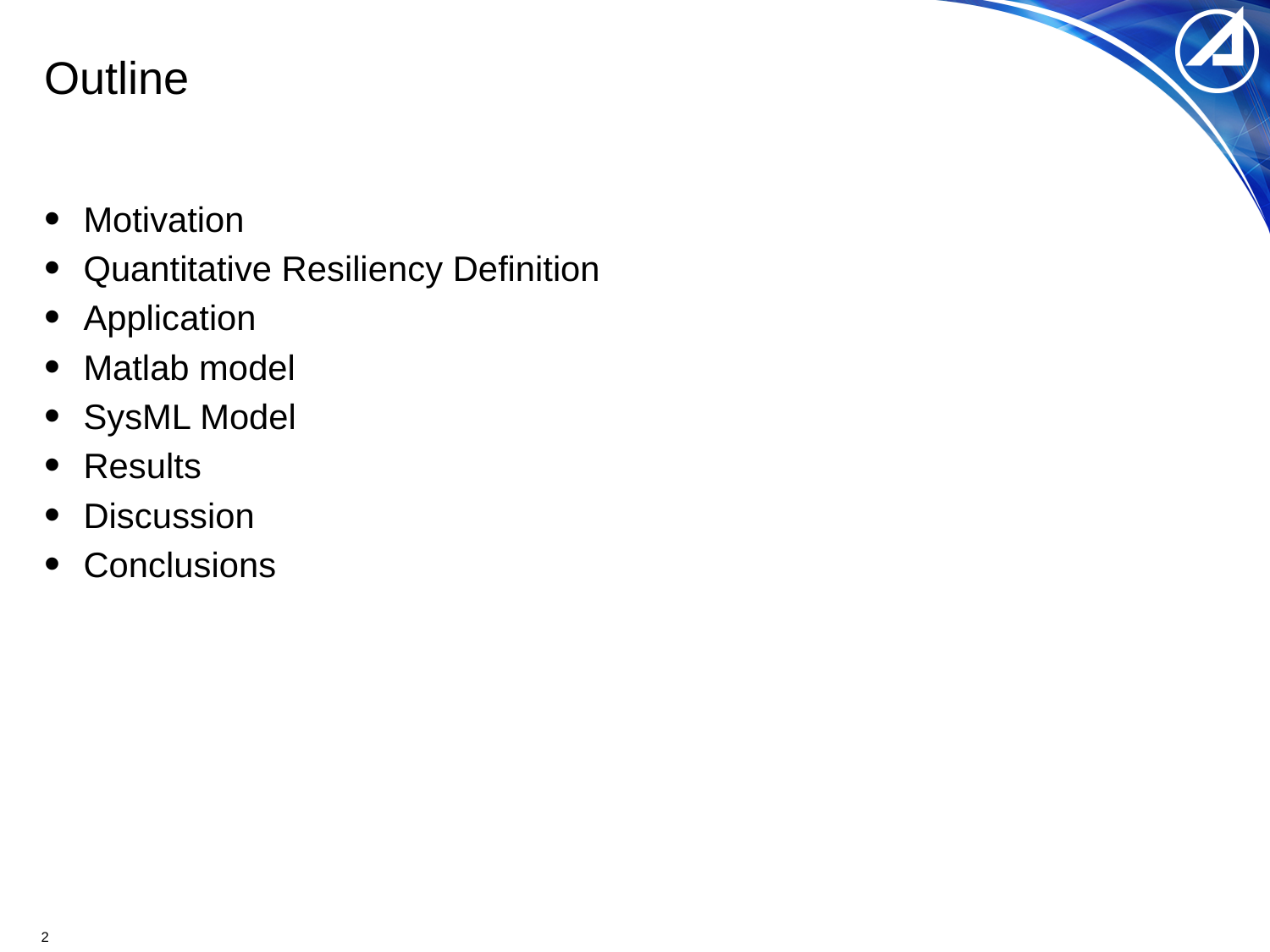

# Outline
Motivation
Quantitative Resiliency Definition
Application
Matlab model
SysML Model
Results
Discussion
Conclusions